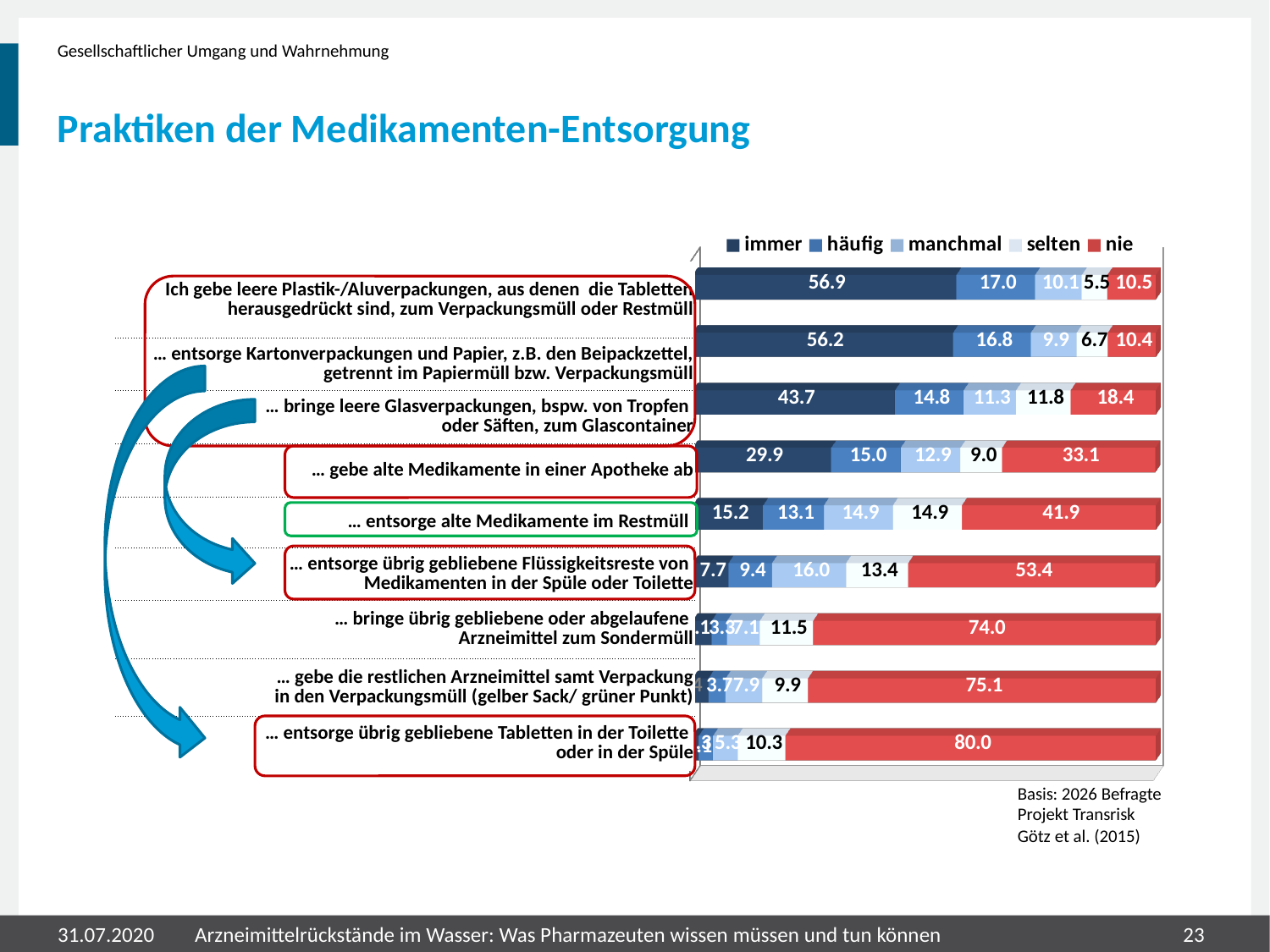

Gesellschaftlicher Umgang und Wahrnehmung

# Praktiken der Medikamenten-Entsorgung

[unsupported chart]

| Ich gebe leere Plastik-/Aluverpackungen, aus denen die Tabletten herausgedrückt sind, zum Verpackungsmüll oder Restmüll |
| --- |
| … entsorge Kartonverpackungen und Papier, z.B. den Beipackzettel, getrennt im Papiermüll bzw. Verpackungsmüll |
| … bringe leere Glasverpackungen, bspw. von Tropfen oder Säften, zum Glascontainer |
| … gebe alte Medikamente in einer Apotheke ab |
| … entsorge alte Medikamente im Restmüll |
| … entsorge übrig gebliebene Flüssigkeitsreste von Medikamenten in der Spüle oder Toilette |
| … bringe übrig gebliebene oder abgelaufene Arzneimittel zum Sondermüll |
| … gebe die restlichen Arzneimittel samt Verpackung in den Verpackungsmüll (gelber Sack/ grüner Punkt) |
| … entsorge übrig gebliebene Tabletten in der Toilette oder in der Spüle |

Basis: 2026 Befragte
Projekt Transrisk
Götz et al. (2015)
31.07.2020
Arzneimittelrückstände im Wasser: Was Pharmazeuten wissen müssen und tun können
23